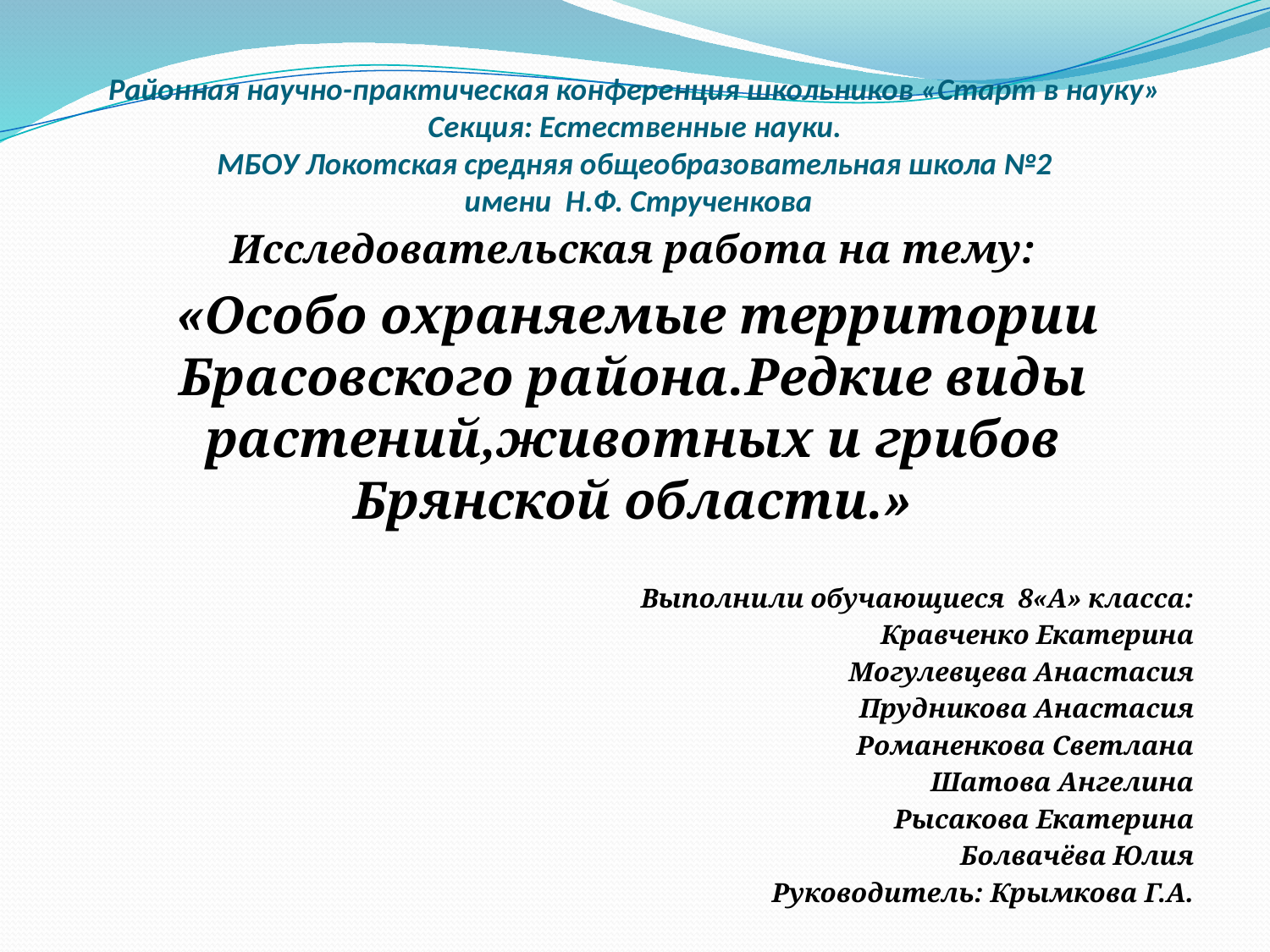

# Районная научно-практическая конференция школьников «Старт в науку» Секция: Естественные науки. МБОУ Локотская средняя общеобразовательная школа №2 имени  Н.Ф. Струченкова
Исследовательская работа на тему:
 «Особо охраняемые территории Брасовского района.Редкие виды растений,животных и грибов Брянской области.»

Выполнили обучающиеся  8«А» класса:
Кравченко Екатерина
Могулевцева Анастасия
Прудникова Анастасия
Романенкова Светлана
Шатова Ангелина
Рысакова Екатерина
Болвачёва Юлия
Руководитель: Крымкова Г.А.